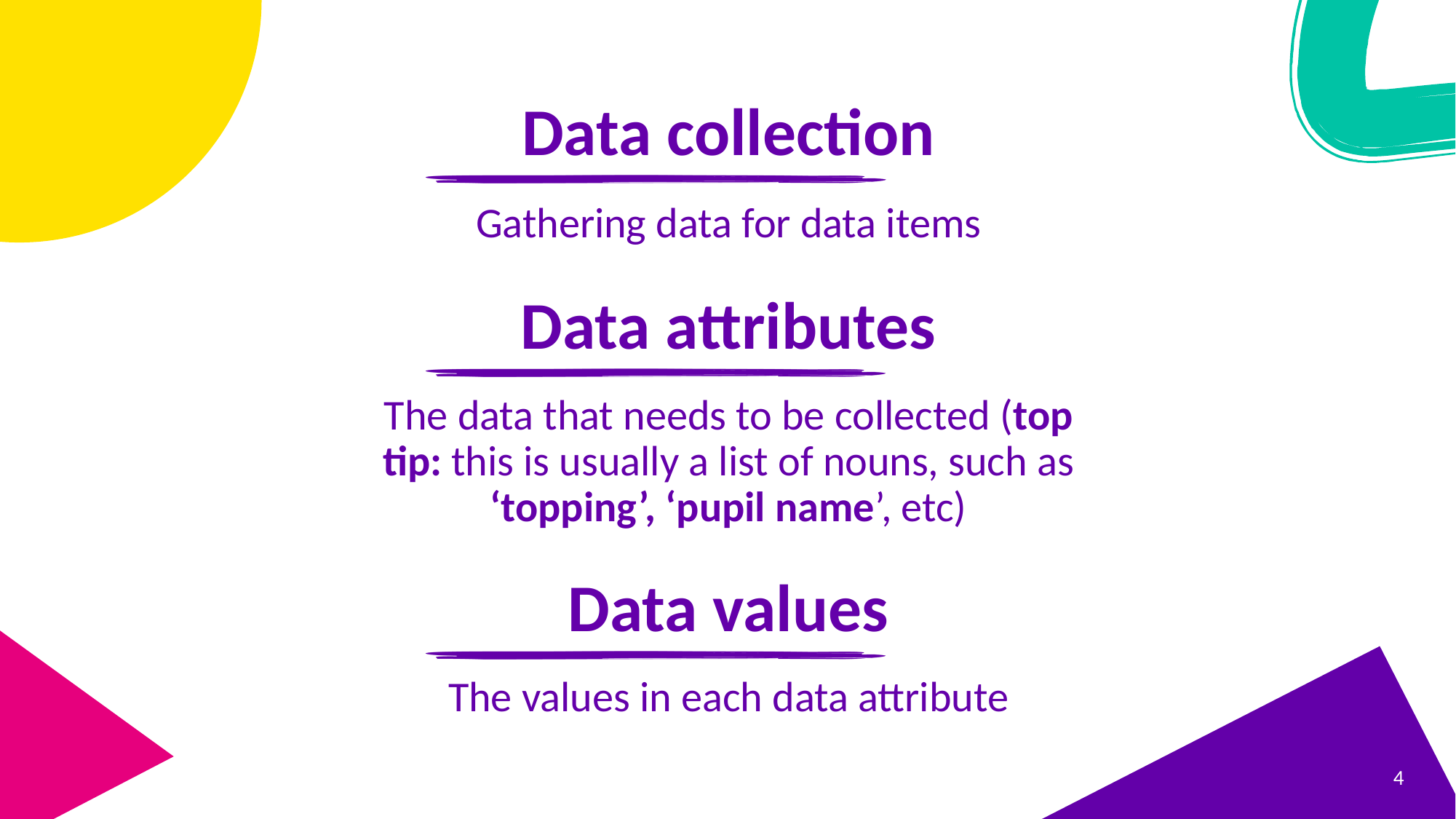

Data collection
Gathering data for data items
Data attributes
The data that needs to be collected (top tip: this is usually a list of nouns, such as ‘topping’, ‘pupil name’, etc)
Data values
The values in each data attribute
4